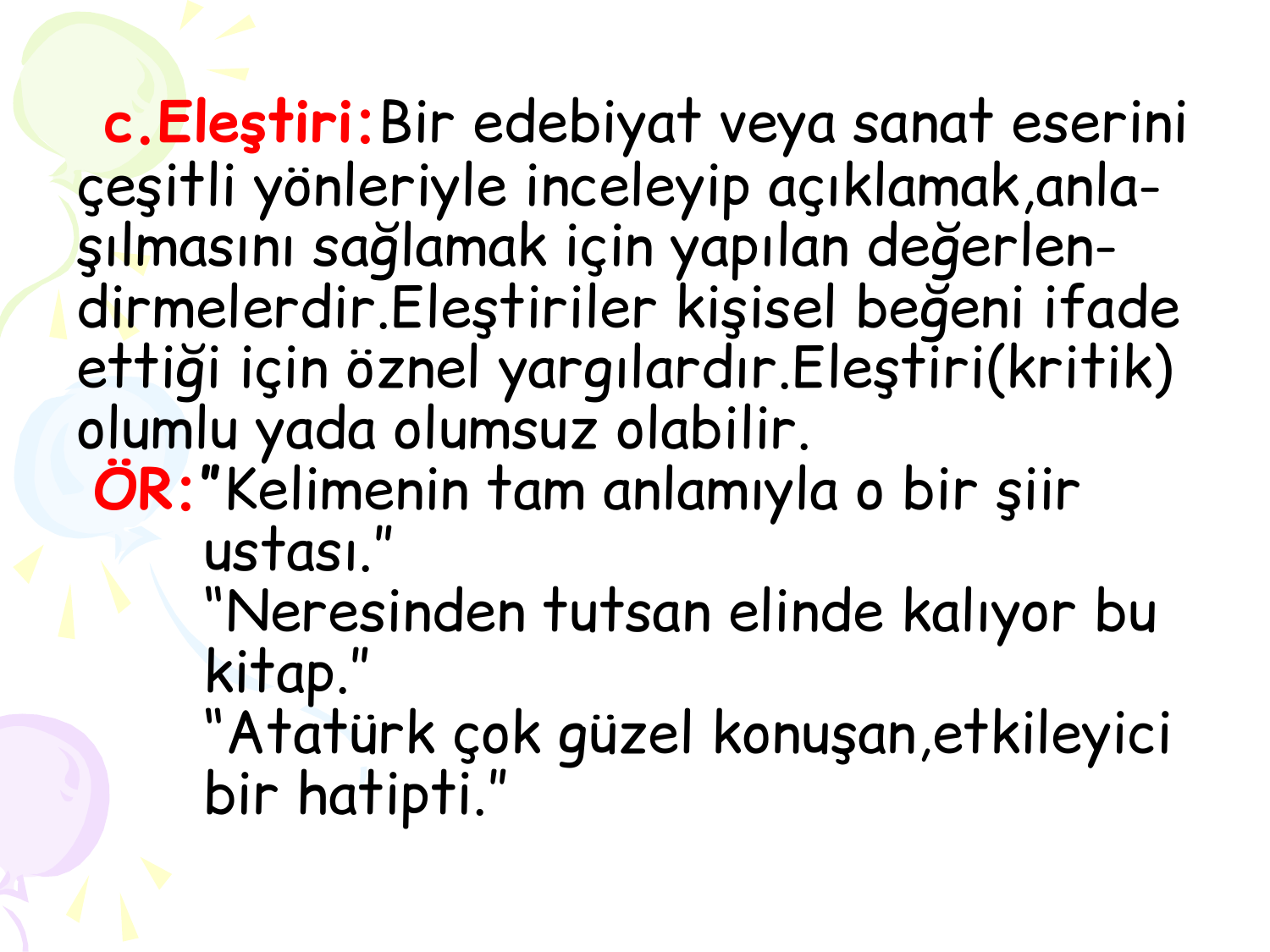

# c.Eleştiri:Bir edebiyat veya sanat eserini çeşitli yönleriyle inceleyip açıklamak,anla- şılmasını sağlamak için yapılan değerlen- dirmelerdir.Eleştiriler kişisel beğeni ifade ettiği için öznel yargılardır.Eleştiri(kritik) olumlu yada olumsuz olabilir. ÖR:”Kelimenin tam anlamıyla o bir şiir 	ustası.” “Neresinden tutsan elinde kalıyor bu 	kitap.” “Atatürk çok güzel konuşan,etkileyici 	bir hatipti.”